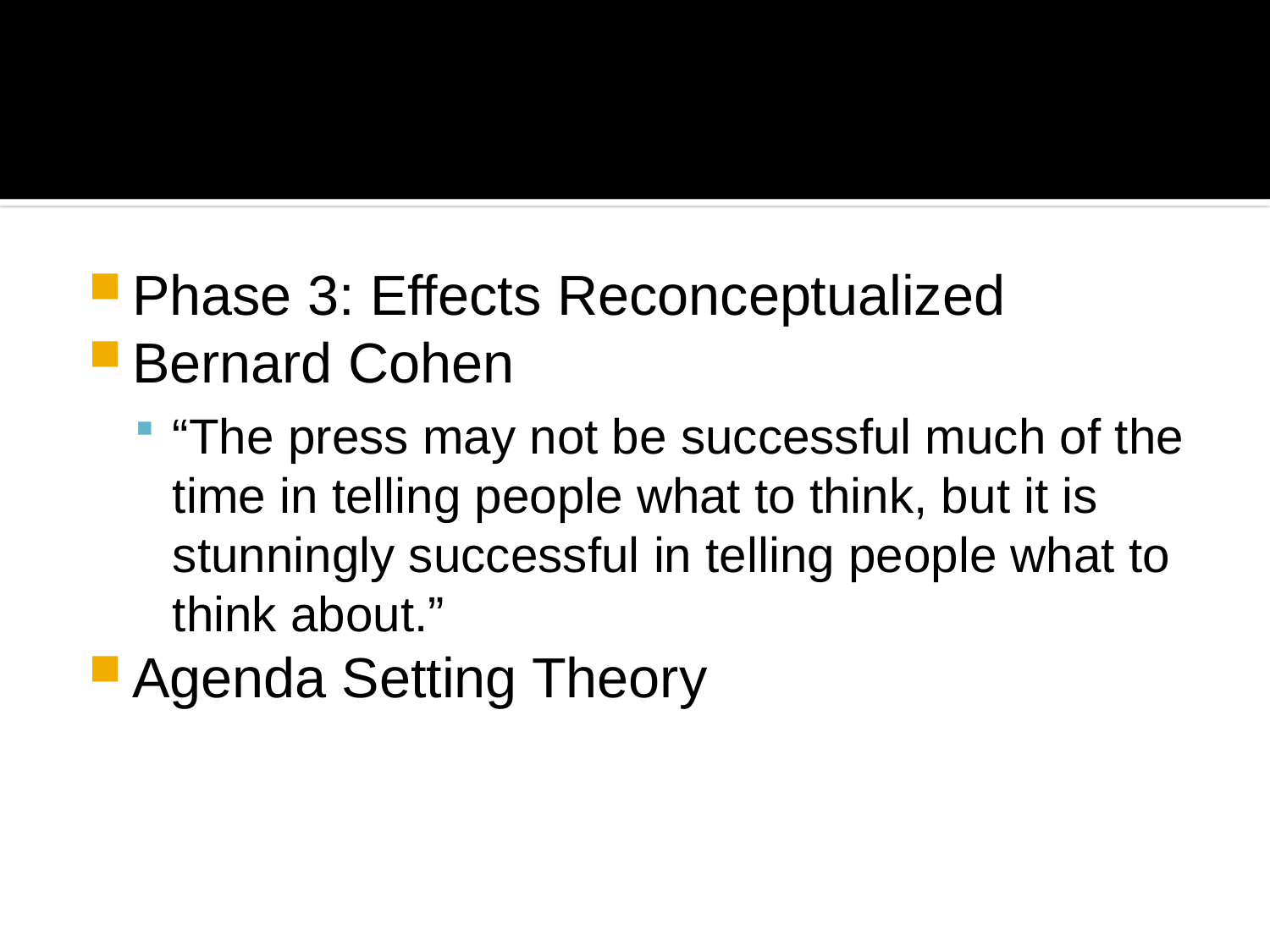

#
Phase 3: Effects Reconceptualized
Bernard Cohen
“The press may not be successful much of the time in telling people what to think, but it is stunningly successful in telling people what to think about.”
Agenda Setting Theory